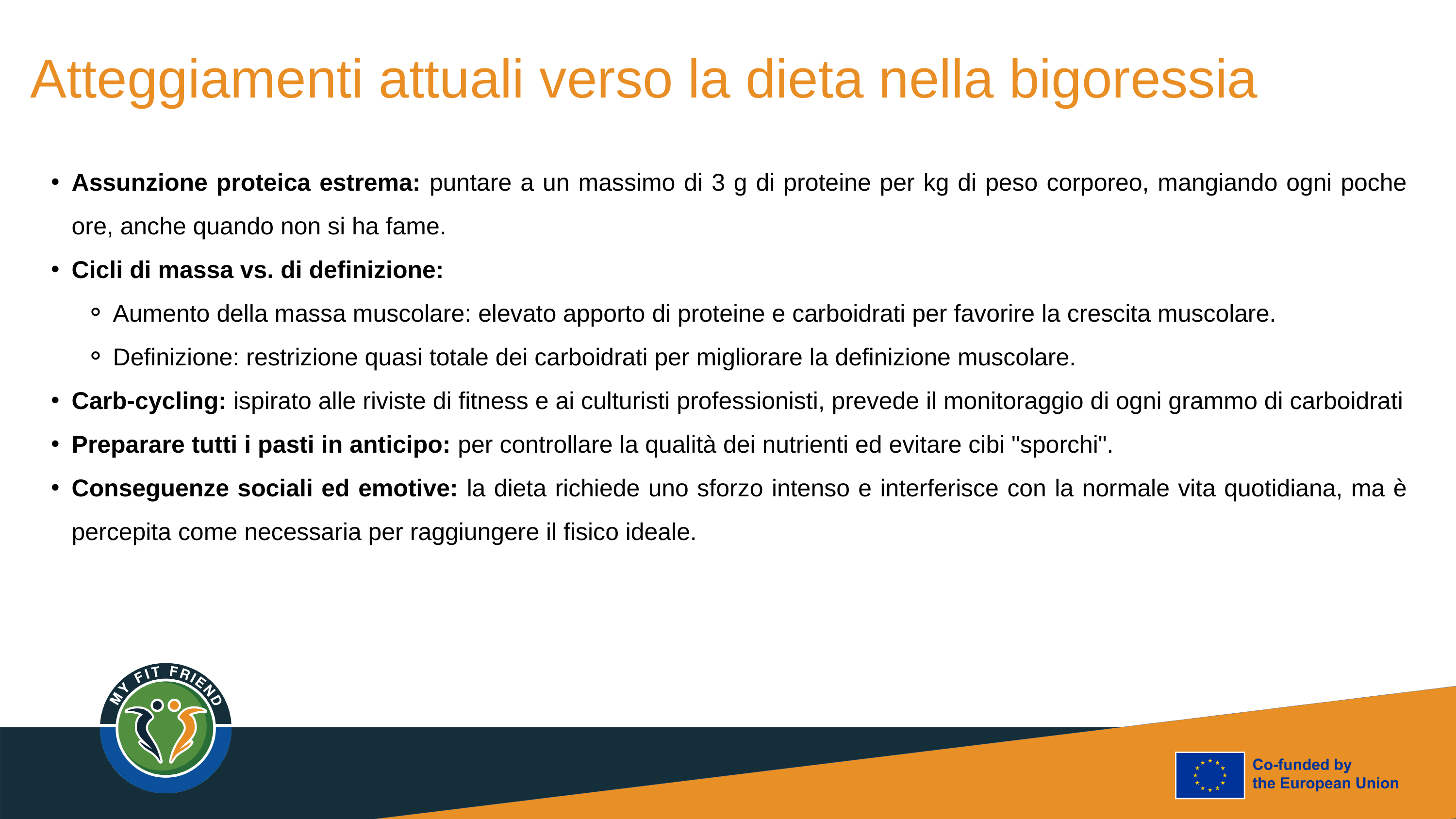

Atteggiamenti attuali verso la dieta nella bigoressia

Assunzione proteica estrema: puntare a un massimo di 3 g di proteine per kg di peso corporeo, mangiando ogni poche ore, anche quando non si ha fame.
Cicli di massa vs. di definizione:
Aumento della massa muscolare: elevato apporto di proteine e carboidrati per favorire la crescita muscolare.
Definizione: restrizione quasi totale dei carboidrati per migliorare la definizione muscolare.
Carb-cycling: ispirato alle riviste di fitness e ai culturisti professionisti, prevede il monitoraggio di ogni grammo di carboidrati
Preparare tutti i pasti in anticipo: per controllare la qualità dei nutrienti ed evitare cibi "sporchi".
Conseguenze sociali ed emotive: la dieta richiede uno sforzo intenso e interferisce con la normale vita quotidiana, ma è percepita come necessaria per raggiungere il fisico ideale.